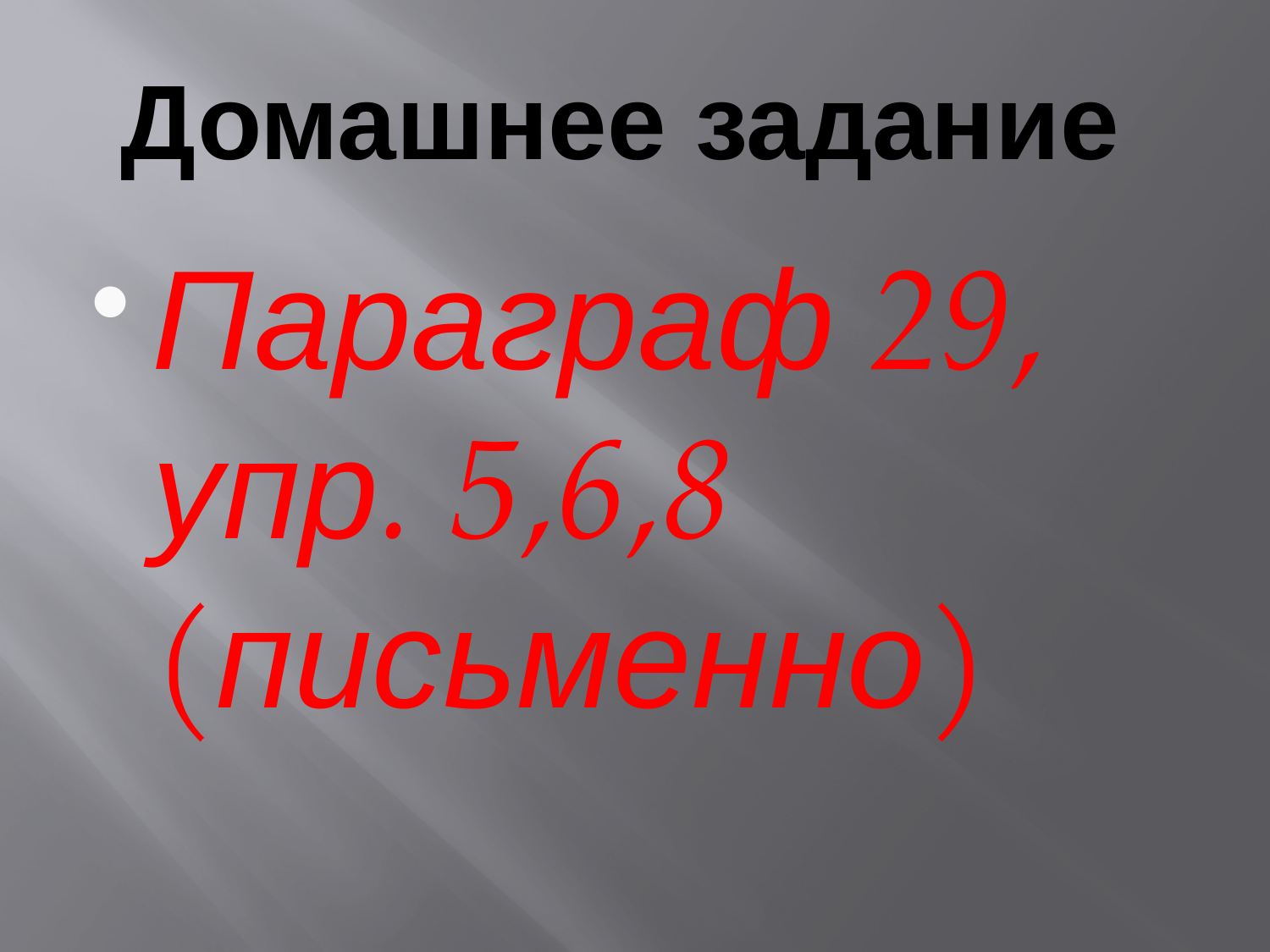

# Домашнее задание
Параграф 29, упр. 5,6,8 (письменно)